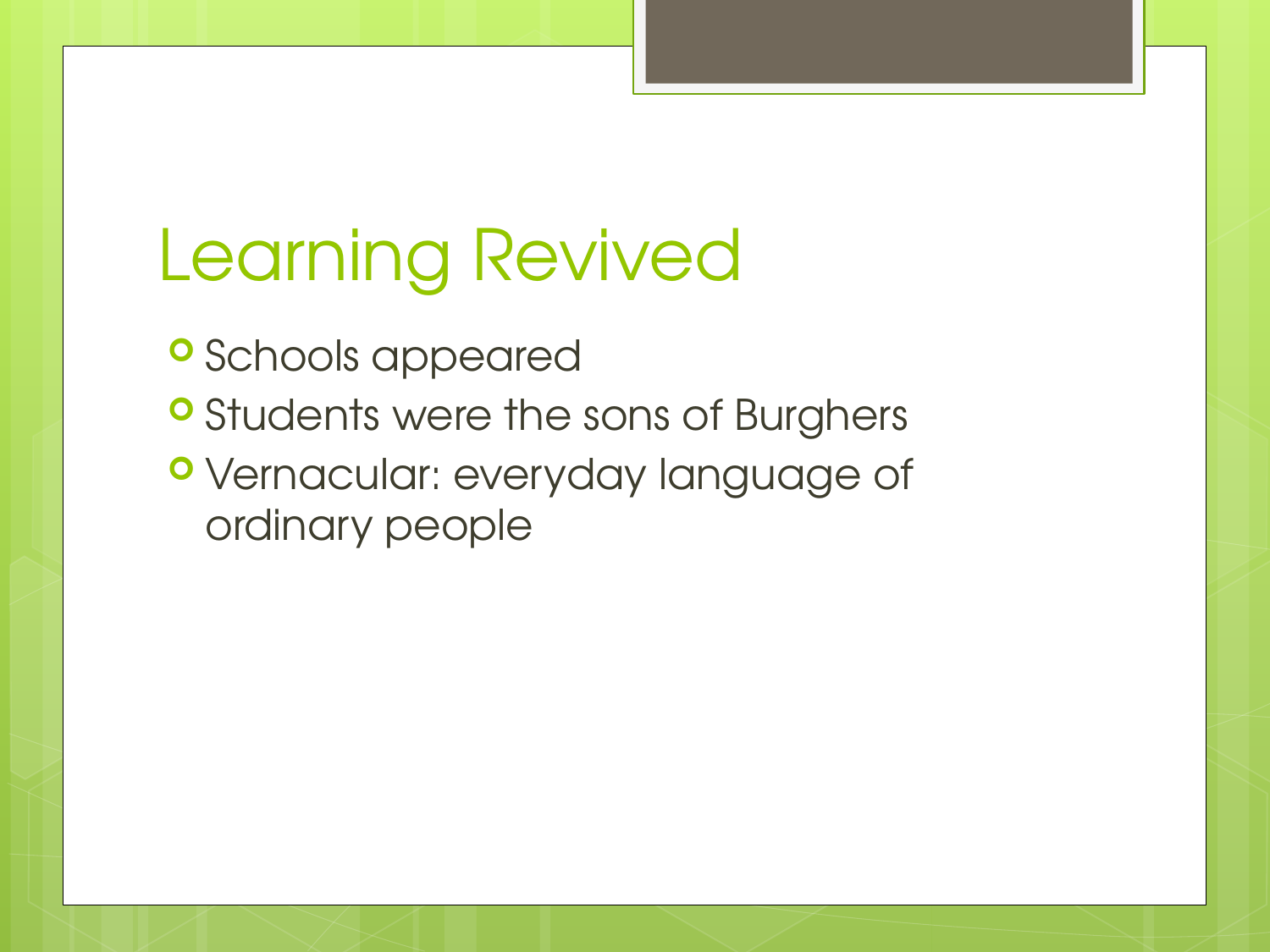

# Learning Revived
Schools appeared
Students were the sons of Burghers
Vernacular: everyday language of ordinary people